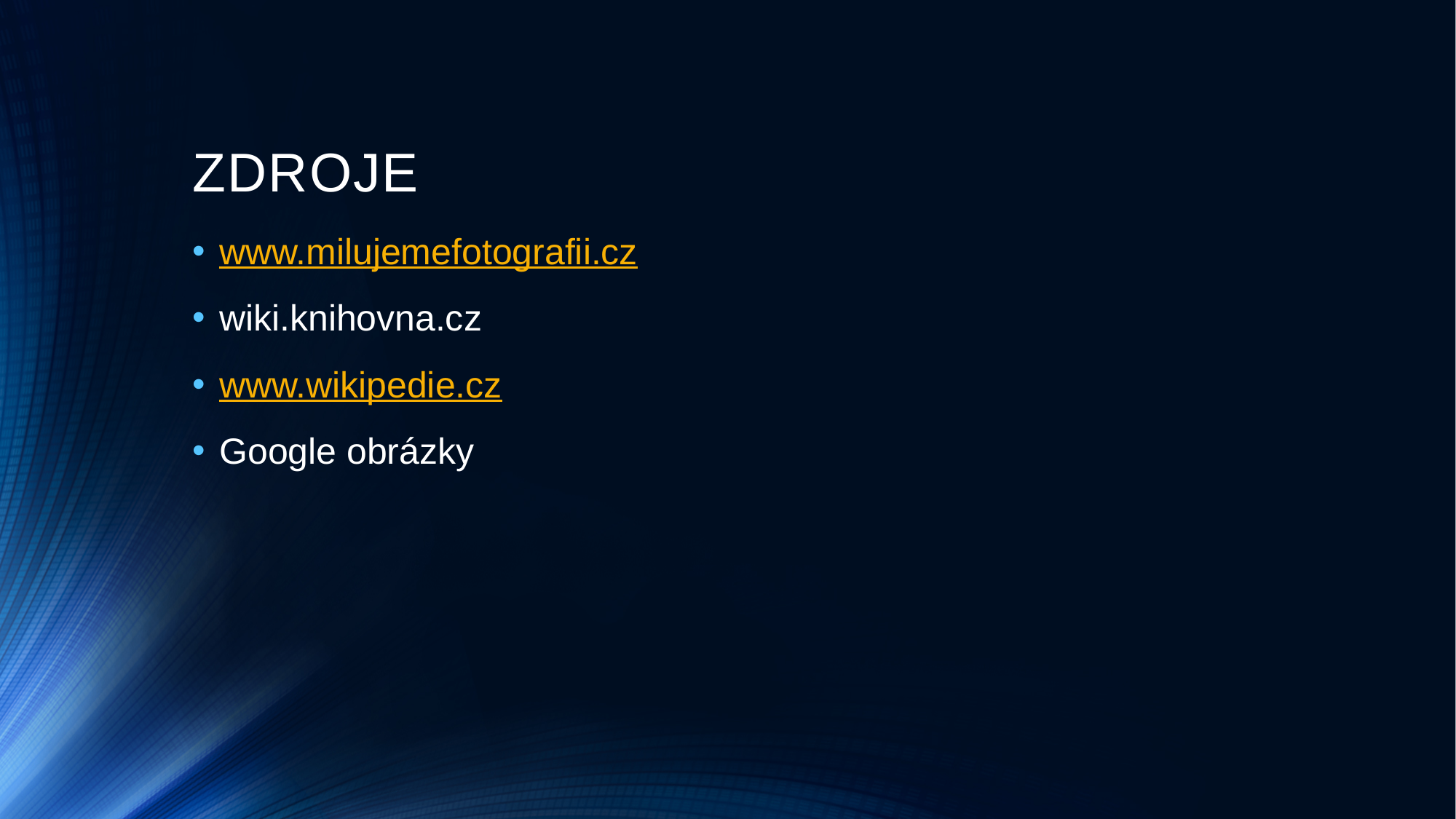

# ZDROJE
www.milujemefotografii.cz
wiki.knihovna.cz
www.wikipedie.cz
Google obrázky